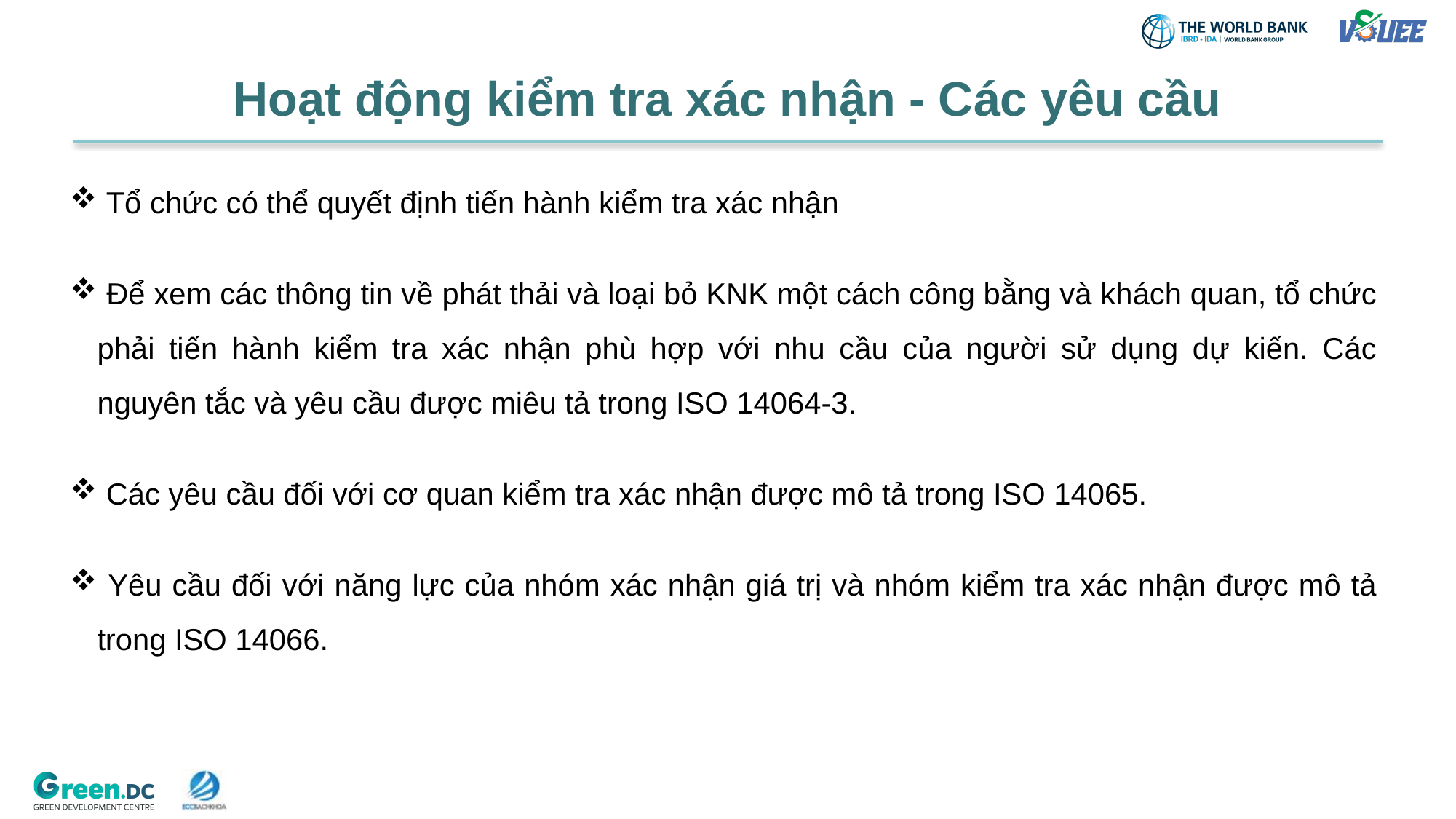

Hoạt động kiểm tra xác nhận - Các yêu cầu
 Tổ chức có thể quyết định tiến hành kiểm tra xác nhận
 Để xem các thông tin về phát thải và loại bỏ KNK một cách công bằng và khách quan, tổ chức phải tiến hành kiểm tra xác nhận phù hợp với nhu cầu của người sử dụng dự kiến. Các nguyên tắc và yêu cầu được miêu tả trong ISO 14064-3.
 Các yêu cầu đối với cơ quan kiểm tra xác nhận được mô tả trong ISO 14065.
 Yêu cầu đối với năng lực của nhóm xác nhận giá trị và nhóm kiểm tra xác nhận được mô tả trong ISO 14066.